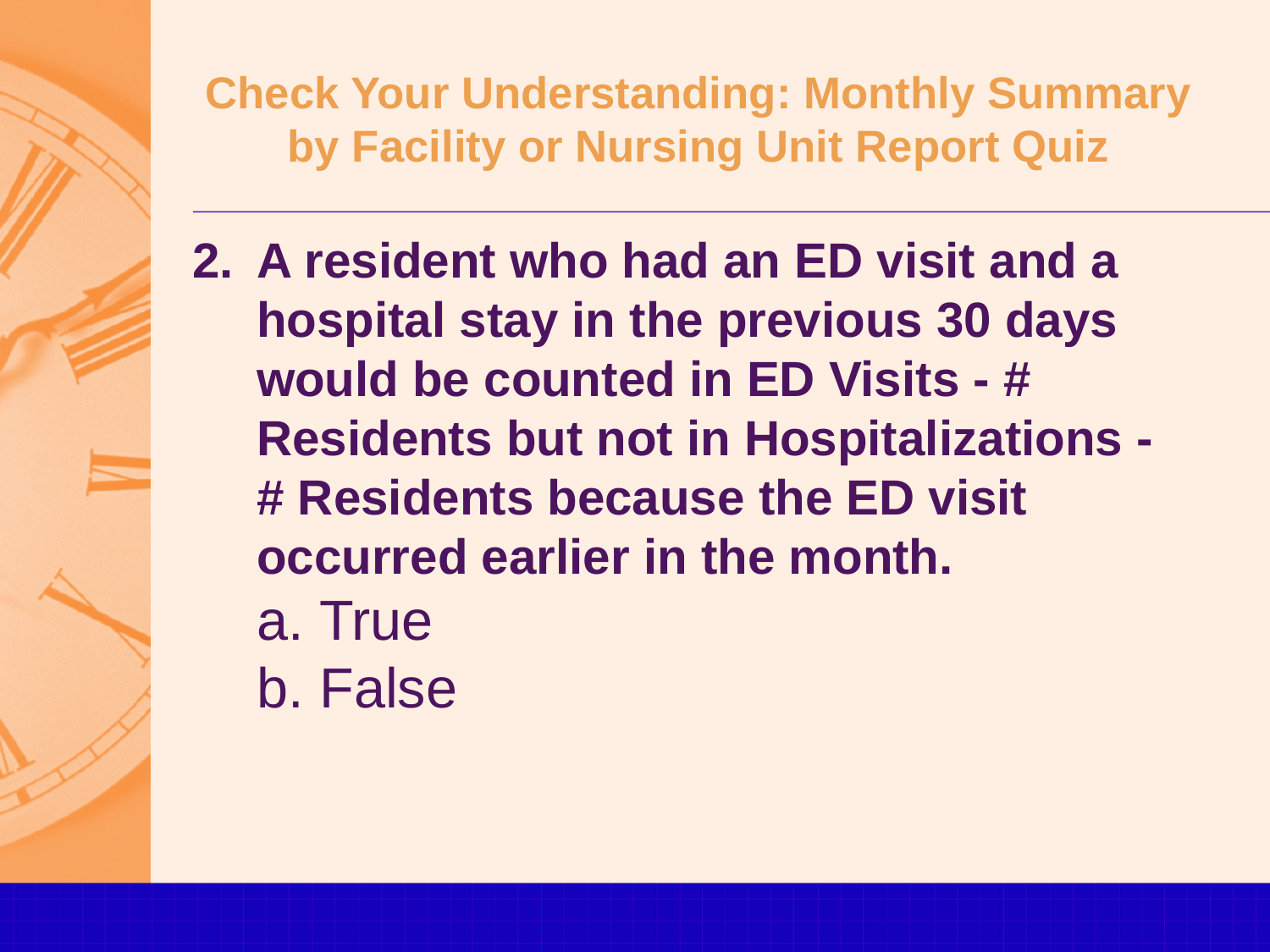

# Check Your Understanding: Monthly Summary by Facility or Nursing Unit Report Quiz
A resident who had an ED visit and a hospital stay in the previous 30 days would be counted in ED Visits - # Residents but not in Hospitalizations - # Residents because the ED visit occurred earlier in the month.
True
False